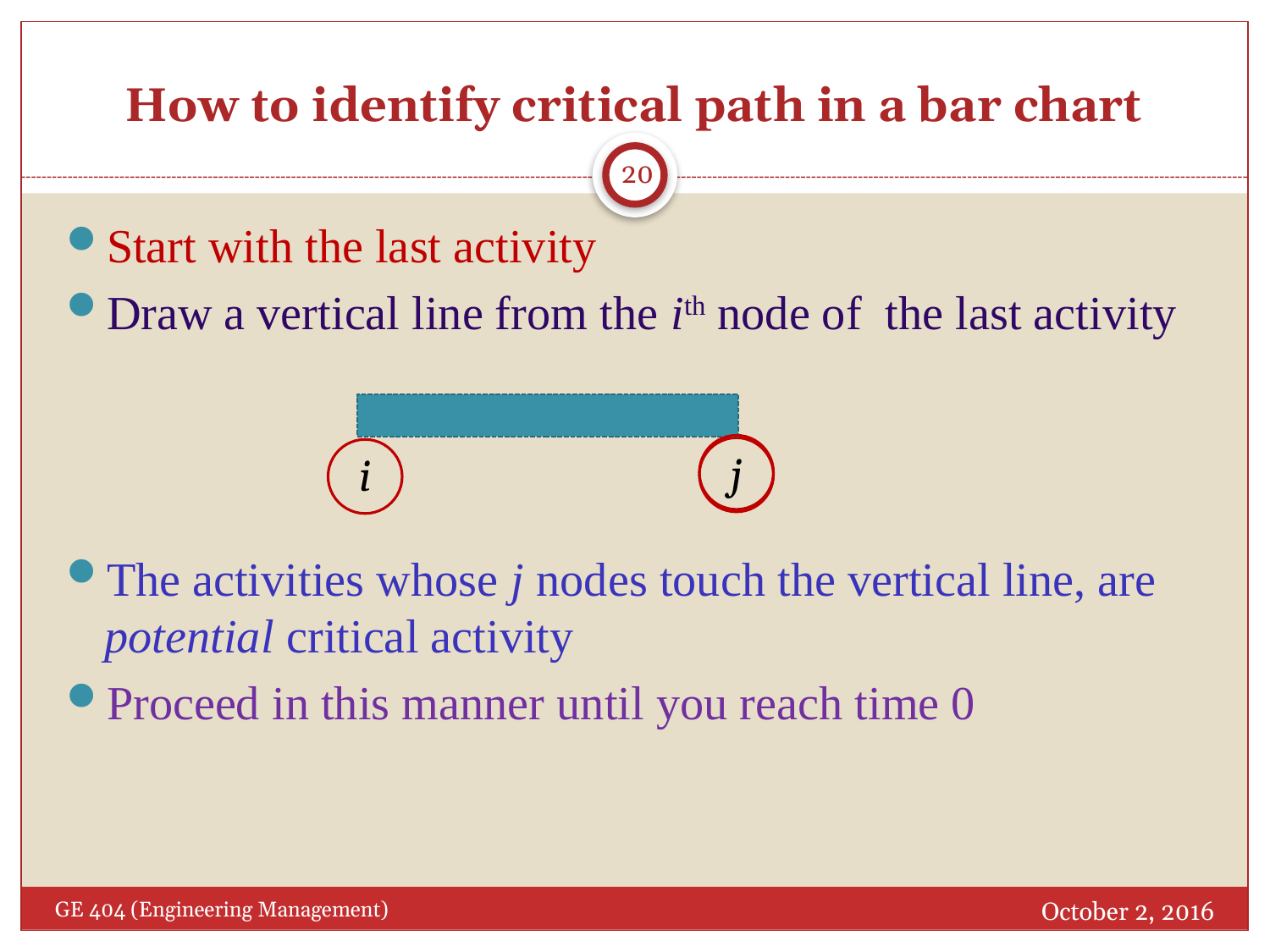

# How to identify critical path in a bar chart
20
Start with the last activity
Draw a vertical line from the ith node of  the last activity

The activities whose j nodes touch the vertical line, are potential critical activity
Proceed in this manner until you reach time 0

j
i
October 2, 2016
GE 404 (Engineering Management)